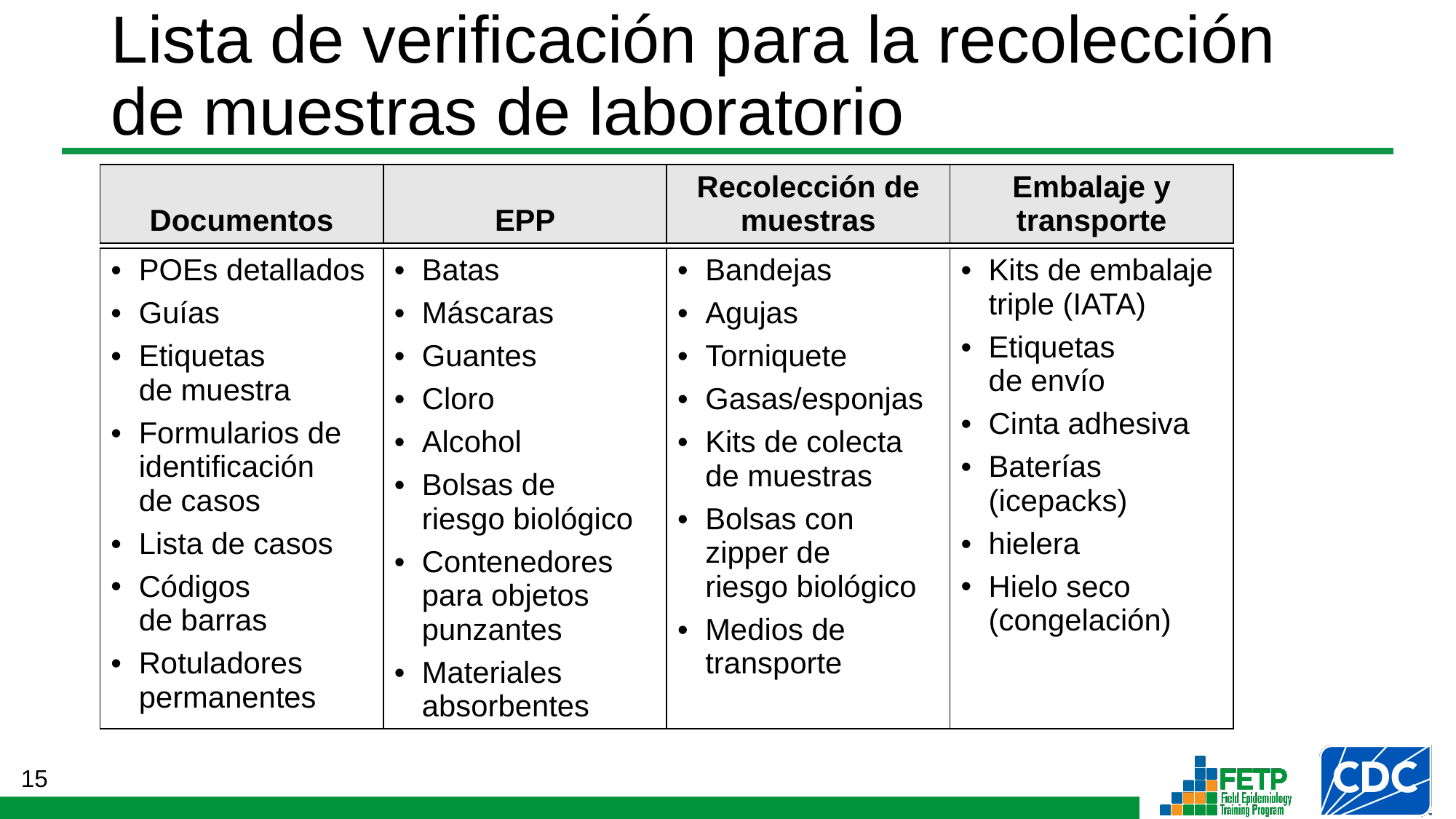

# Lista de verificación para la recolección de muestras de laboratorio
| Documentos | EPP | Recolección de muestras | Embalaje y transporte |
| --- | --- | --- | --- |
| POEs detallados Guías Etiquetas de muestra Formularios de identificación de casos Lista de casos Códigos de barras Rotuladores permanentes | Batas Máscaras Guantes Cloro Alcohol Bolsas de riesgo biológico Contenedores para objetos punzantes Materiales absorbentes | Bandejas Agujas Torniquete Gasas/esponjas Kits de colecta de muestras Bolsas con zipper de riesgo biológico Medios de transporte | Kits de embalaje triple (IATA) Etiquetas de envío Cinta adhesiva Baterías (icepacks) hielera Hielo seco (congelación) |
| --- | --- | --- | --- |